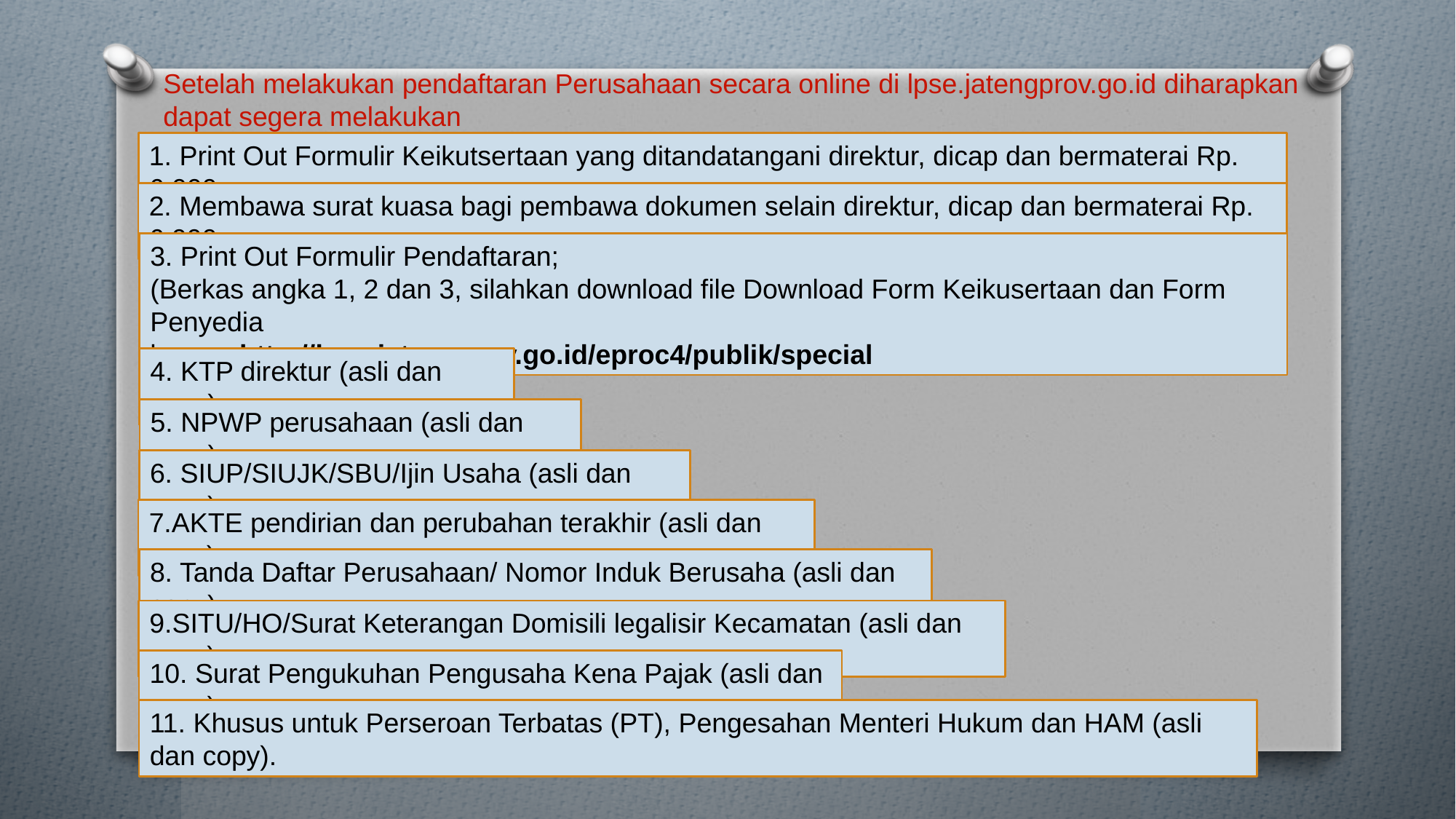

Setelah melakukan pendaftaran Perusahaan secara online di lpse.jatengprov.go.id diharapkan dapat segera melakukan
verifikasi dengan membawa serta menunjukkan dokumen seperti terlampir:
1. Print Out Formulir Keikutsertaan yang ditandatangani direktur, dicap dan bermaterai Rp. 6.000,-;
2. Membawa surat kuasa bagi pembawa dokumen selain direktur, dicap dan bermaterai Rp. 6.000,-;
3. Print Out Formulir Pendaftaran;
(Berkas angka 1, 2 dan 3, silahkan download file Download Form Keikusertaan dan Form Penyedia
laman: http://lpse.jatengprov.go.id/eproc4/publik/special
4. KTP direktur (asli dan copy);
5. NPWP perusahaan (asli dan copy);
6. SIUP/SIUJK/SBU/Ijin Usaha (asli dan copy);
7.AKTE pendirian dan perubahan terakhir (asli dan copy);
8. Tanda Daftar Perusahaan/ Nomor Induk Berusaha (asli dan copy);
9.SITU/HO/Surat Keterangan Domisili legalisir Kecamatan (asli dan copy);
10. Surat Pengukuhan Pengusaha Kena Pajak (asli dan copy);
11. Khusus untuk Perseroan Terbatas (PT), Pengesahan Menteri Hukum dan HAM (asli dan copy).